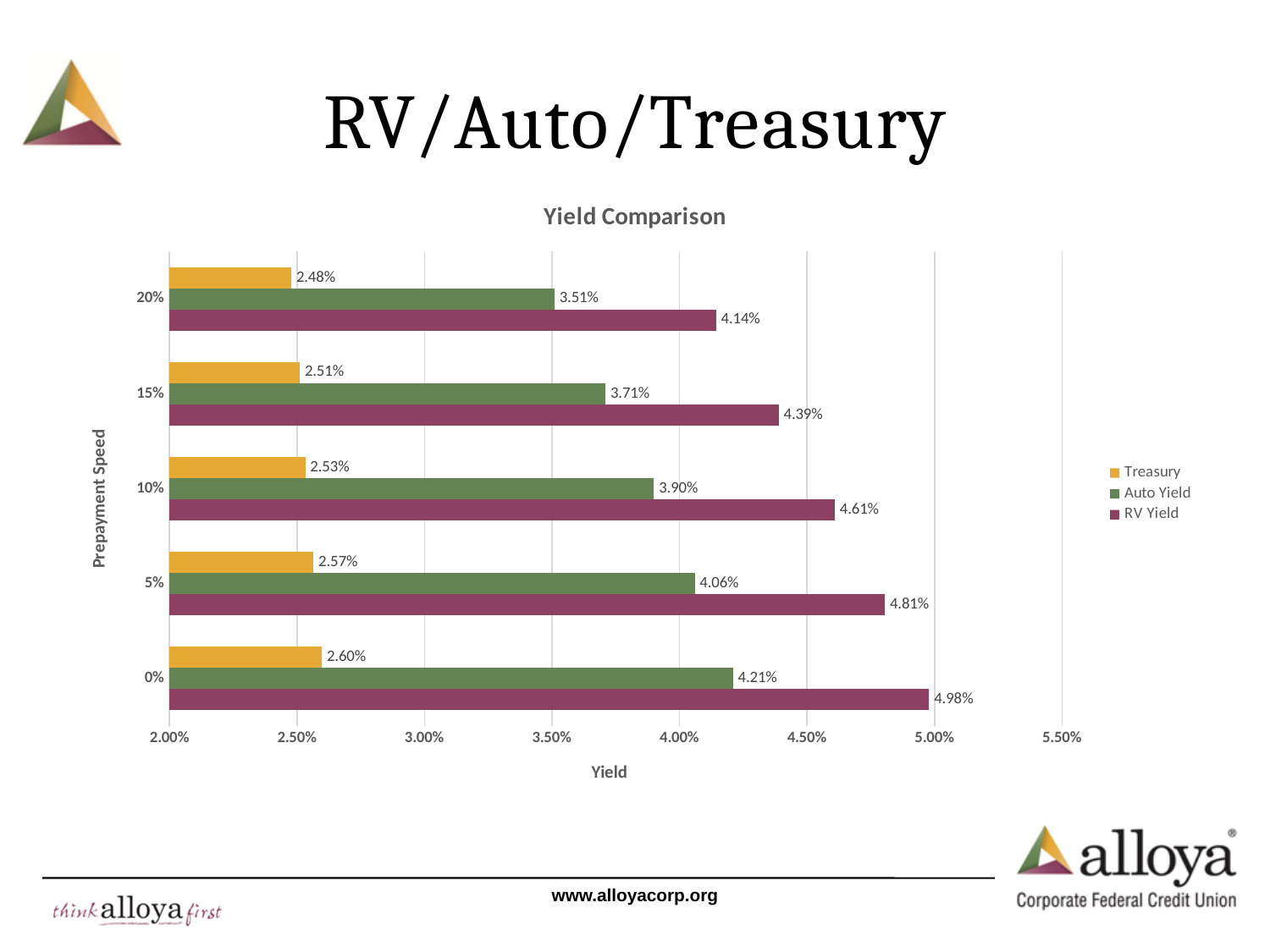

# RV/Auto/Treasury

### Chart: Yield Comparison

| Category | RV Yield | Auto Yield | Treasury |
|---|---|---|---|
|  | 0.049789812211893894 | 0.0421 | 0.025974999999999988 |
|  | 0.048051228905227665 | 0.0406 | 0.025649999999999992 |
|  | 0.046090229546008644 | 0.039 | 0.025324999999999997 |
|  | 0.043890335998624484 | 0.0371 | 0.025108333333333333 |
|  | 0.04143536315371006 | 0.0351 | 0.024774999999999995 |